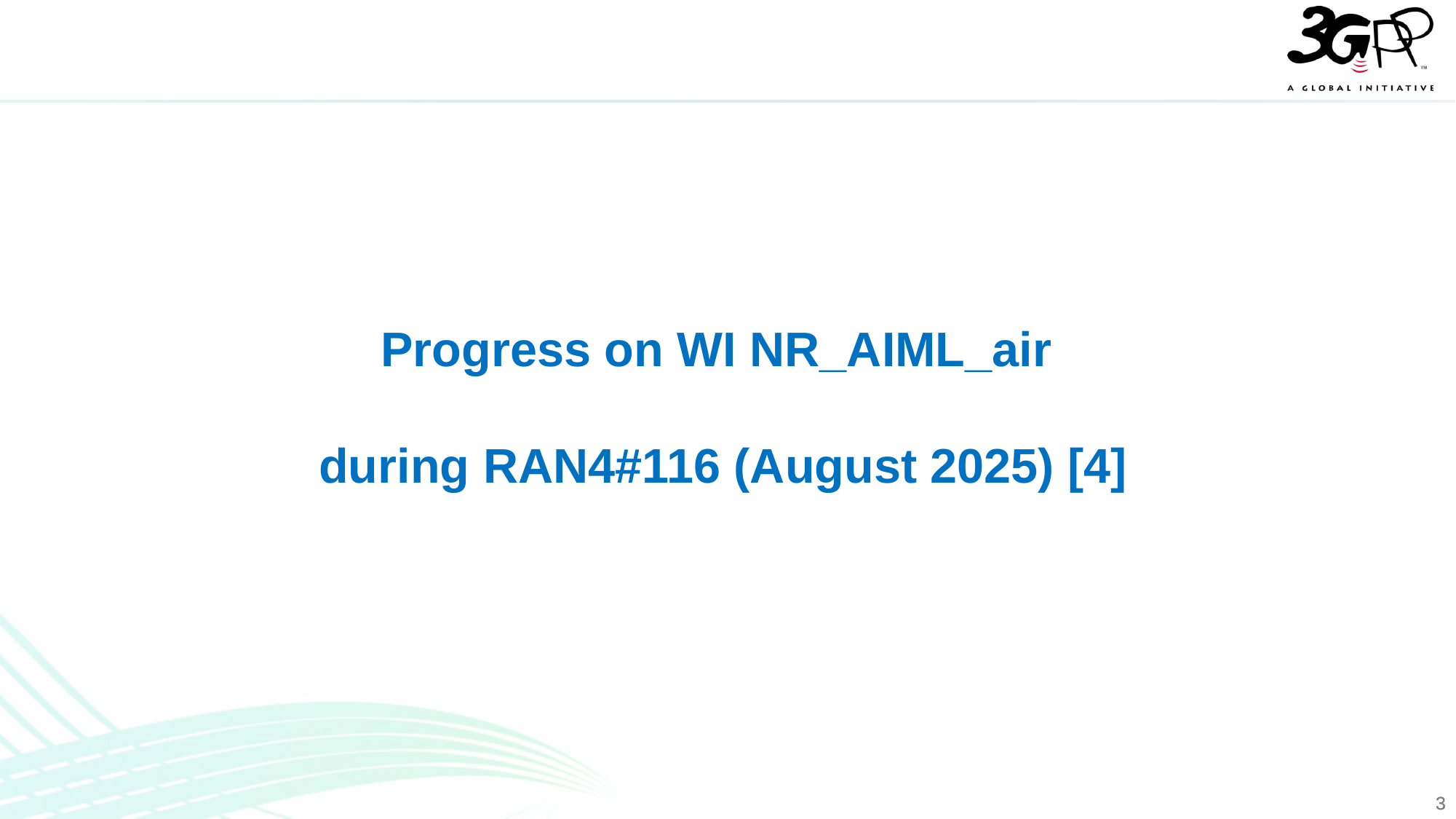

Progress on WI NR_AIML_air
during RAN4#116 (August 2025) [4]